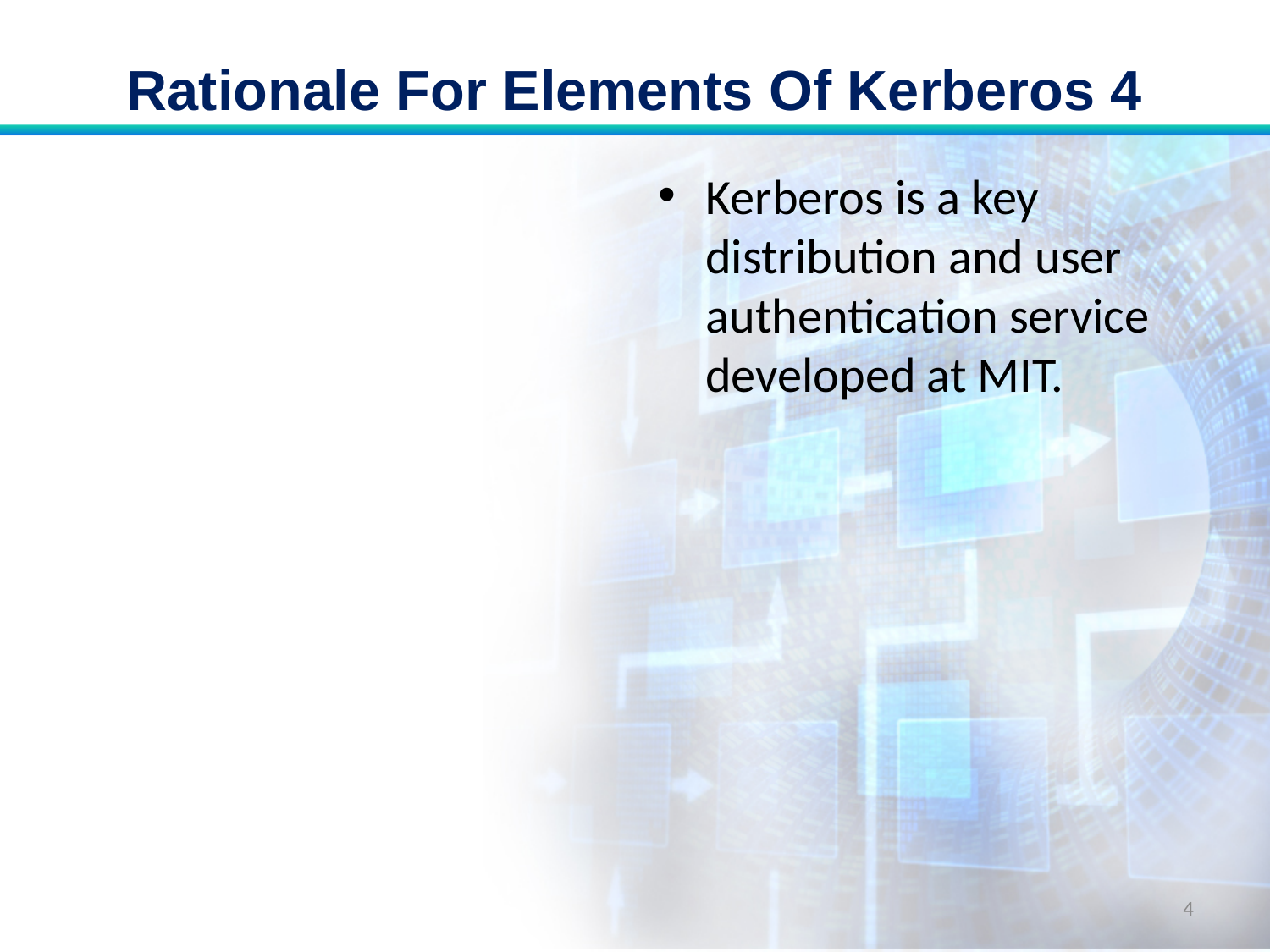

# Rationale For Elements Of Kerberos 4
Kerberos is a key distribution and user authentication service developed at MIT.
4